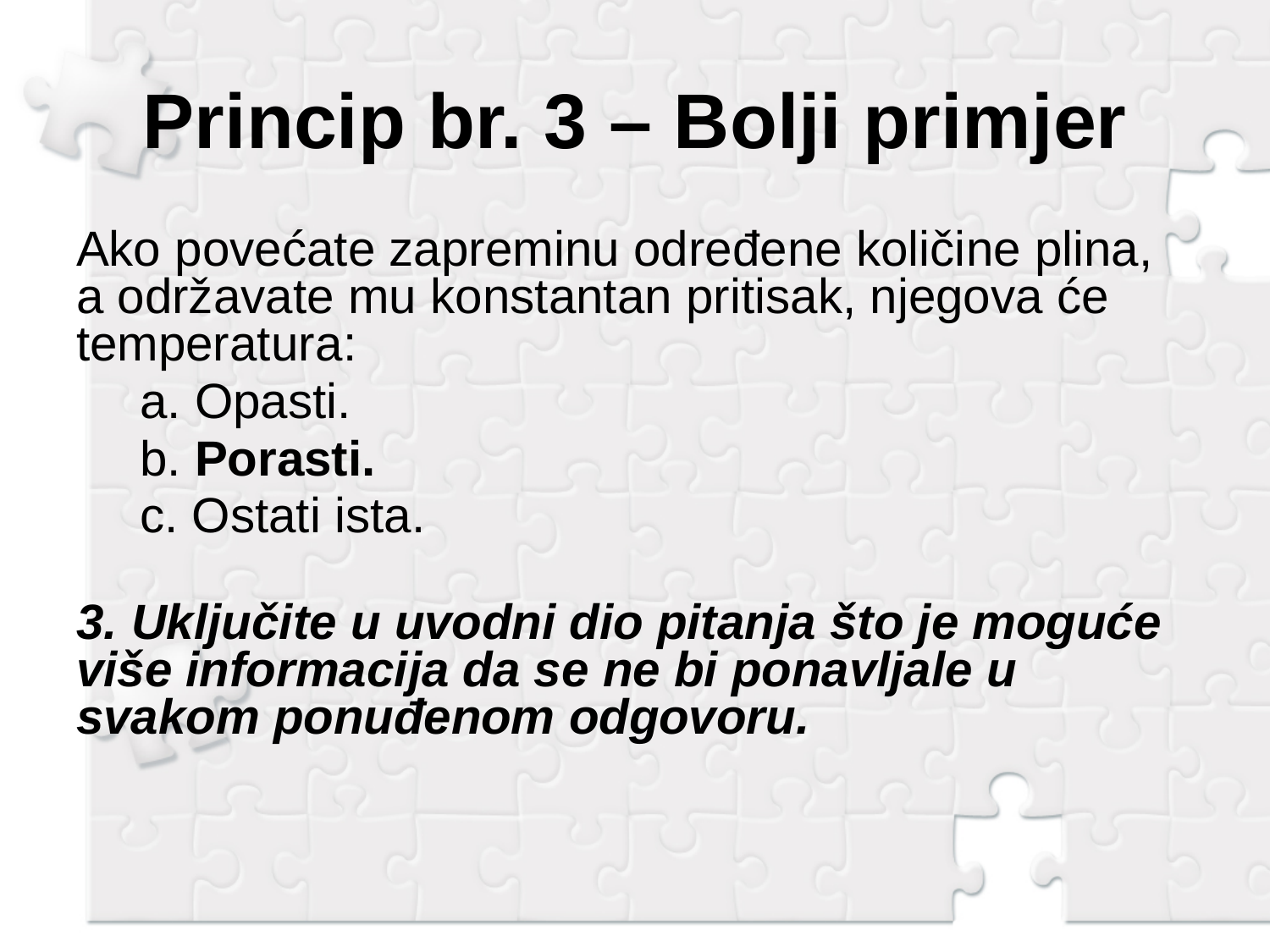

# Princip br. 3 – Bolji primjer
Ako povećate zapreminu određene količine plina, a održavate mu konstantan pritisak, njegova će temperatura:
a. Opasti.
b. Porasti.
c. Ostati ista.

3. Uključite u uvodni dio pitanja što je moguće više informacija da se ne bi ponavljale u svakom ponuđenom odgovoru.